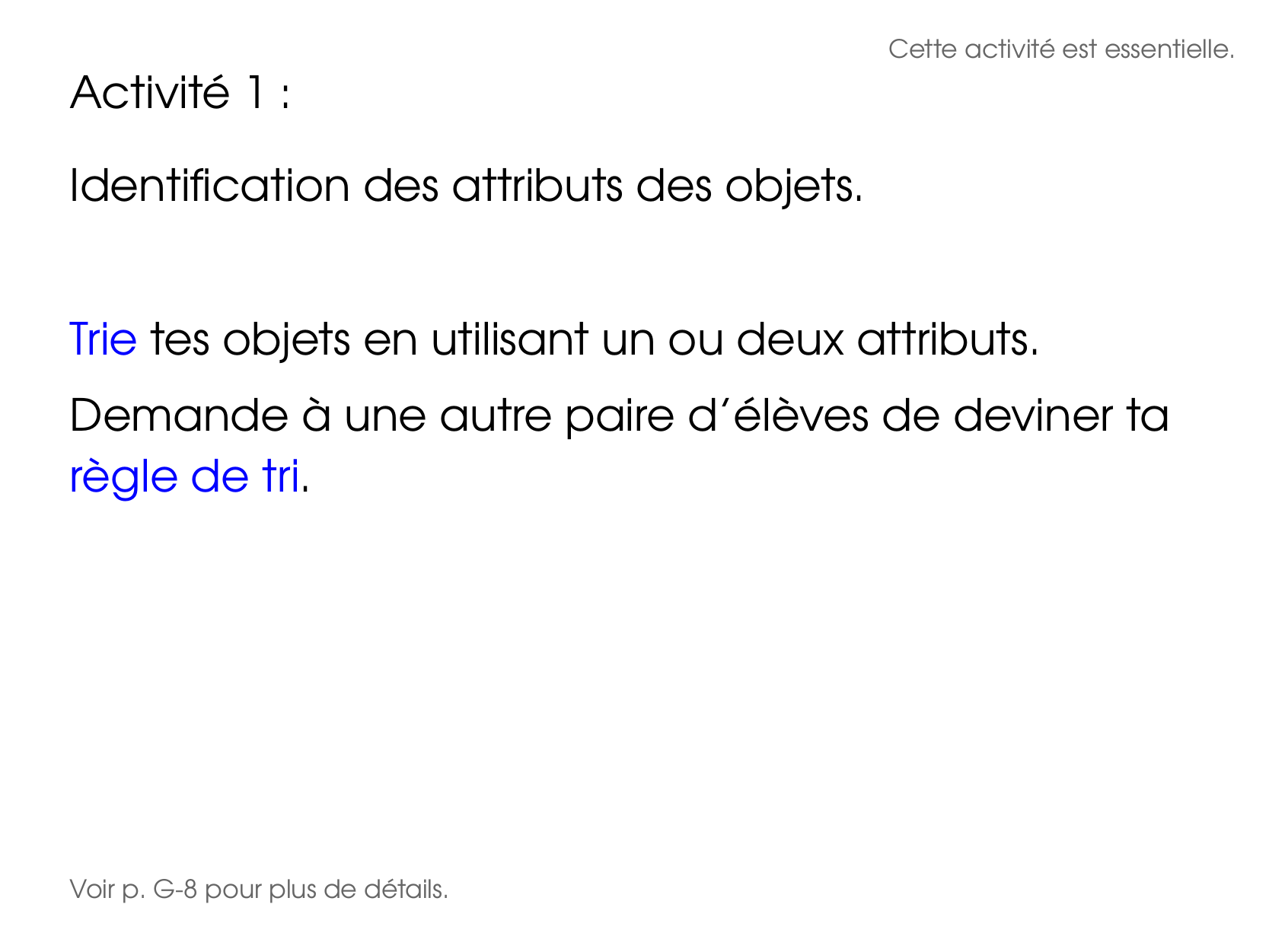

Cette activité est essentielle.
Activité 1 :
Identification des attributs des objets.

Trie tes objets en utilisant un ou deux attributs.
Demande à une autre paire d’élèves de deviner ta règle de tri.
Voir p. G-8 pour plus de détails.